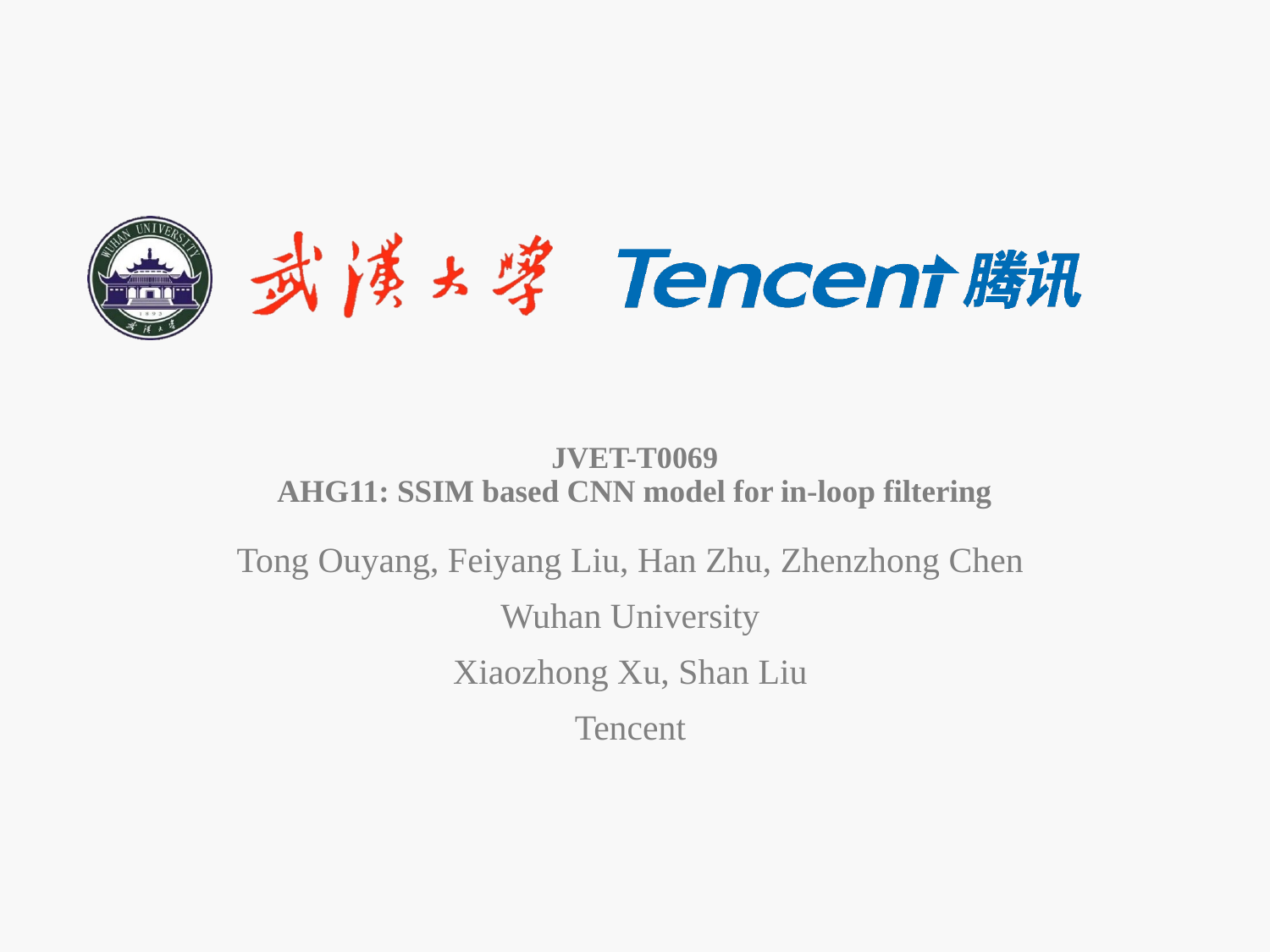

# JVET-T0069 AHG11: SSIM based CNN model for in-loop filtering
Tong Ouyang, Feiyang Liu, Han Zhu, Zhenzhong Chen
Wuhan University
Xiaozhong Xu, Shan Liu
Tencent